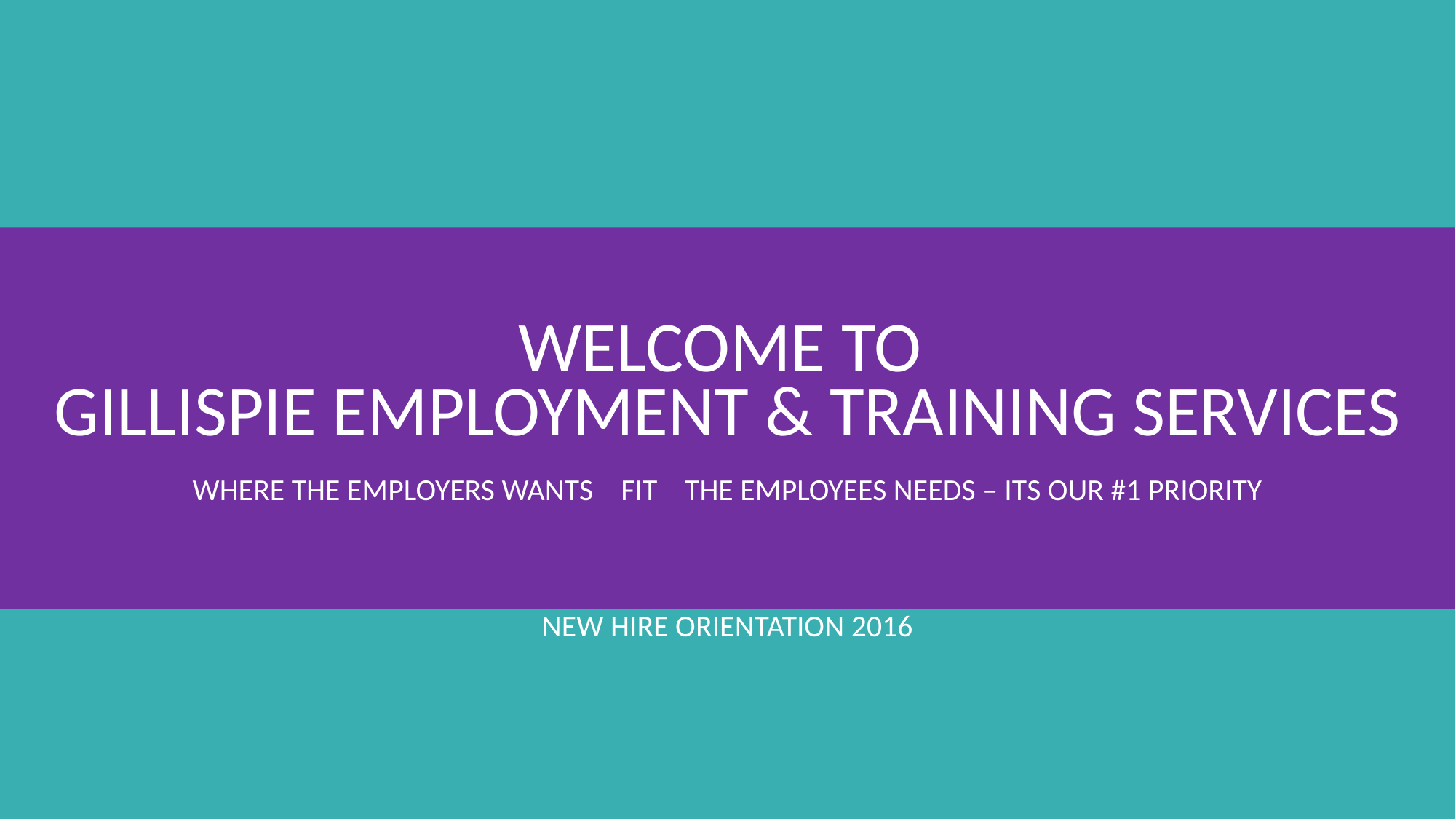

# WELCOME TO GILLISPIE EMPLOYMENT & TRAINING SERVICES
Where the employers wants    fit    the employees needs – its our #1 priority

New Hire Orientation 2016